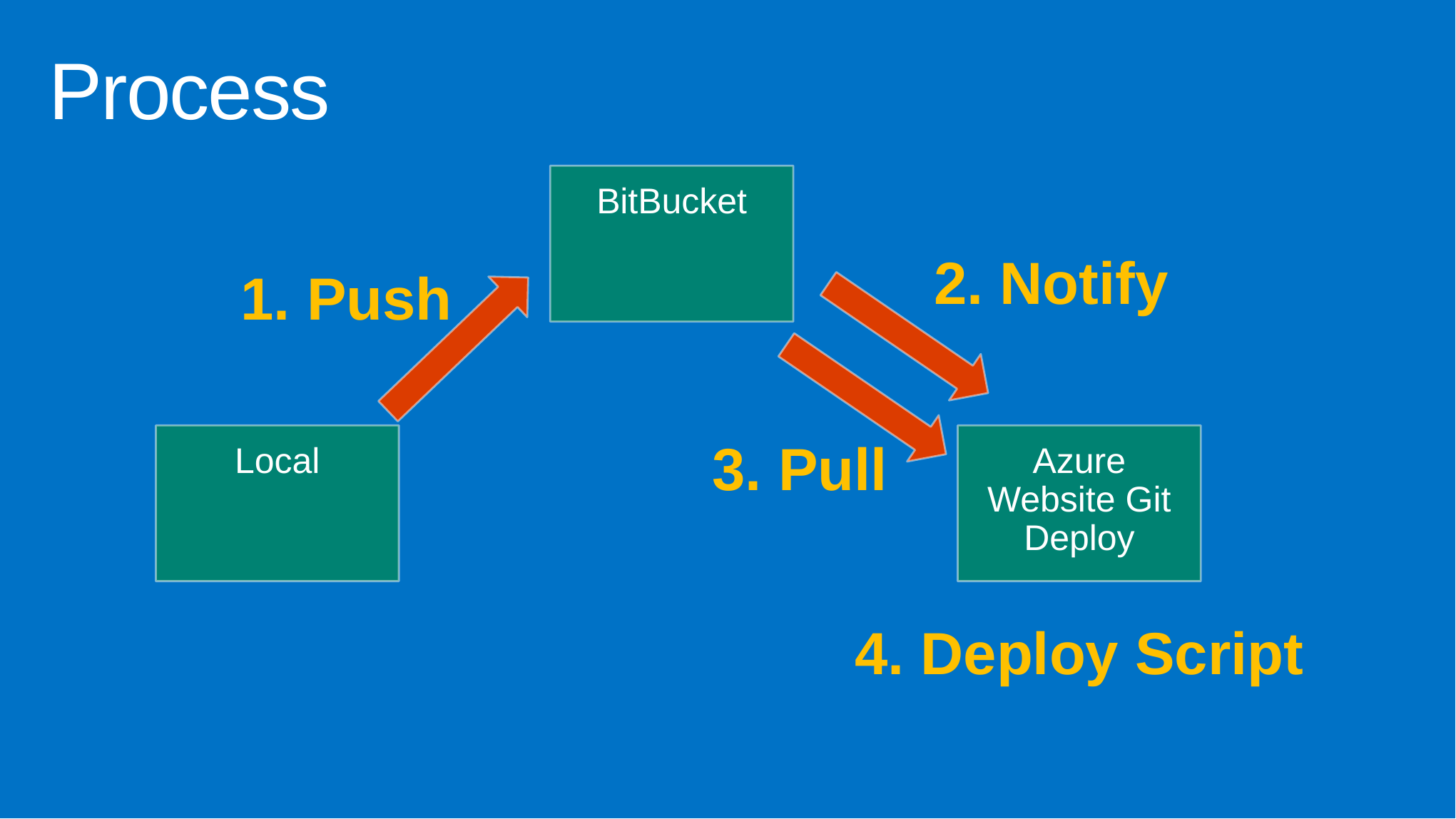

# Process
BitBucket
2. Notify

1. Push

3. Pull
Azure
Website Git Deploy
Local
4. Deploy Script